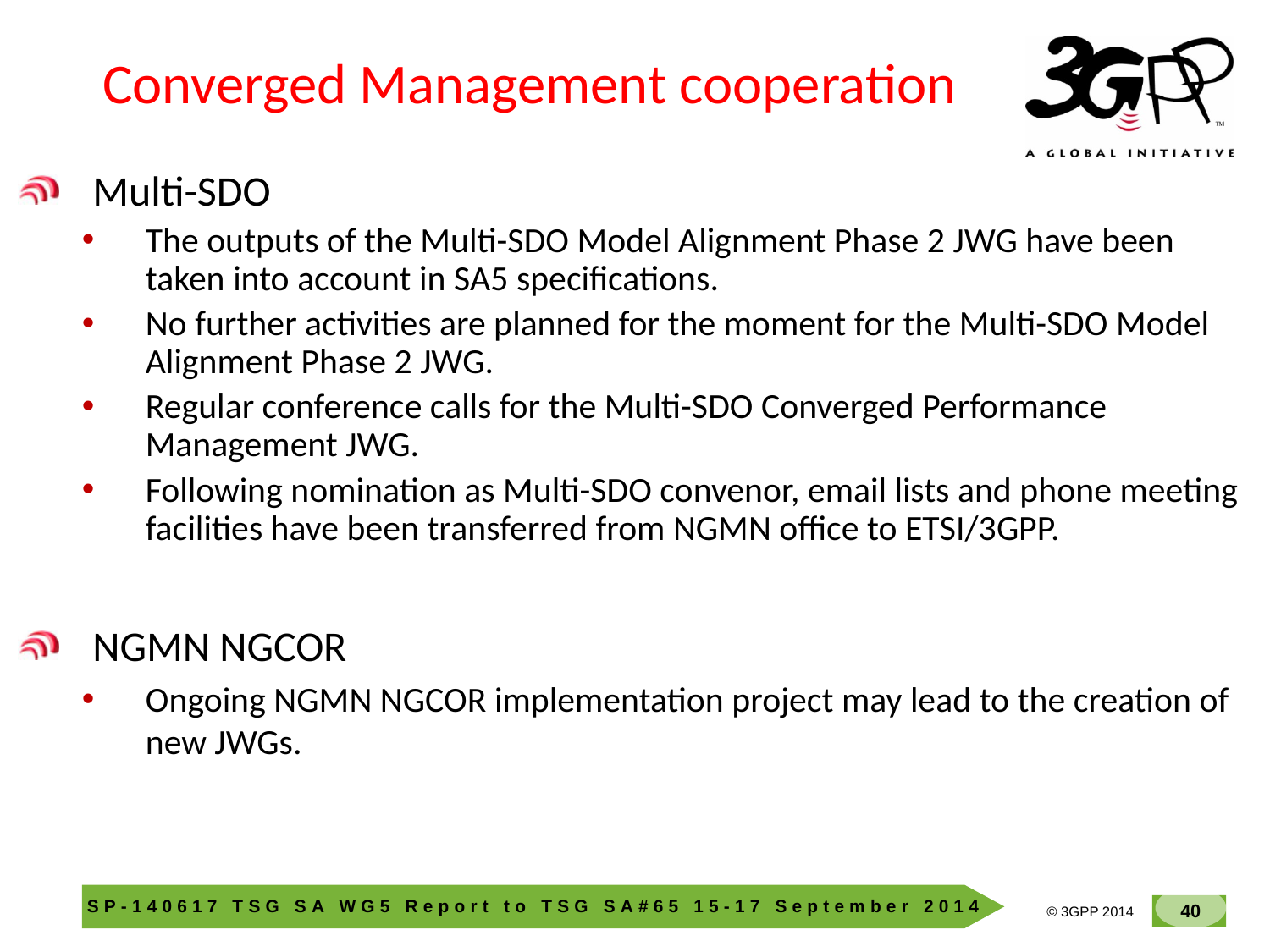

# Converged Management cooperation
Multi-SDO
The outputs of the Multi-SDO Model Alignment Phase 2 JWG have been taken into account in SA5 specifications.
No further activities are planned for the moment for the Multi-SDO Model Alignment Phase 2 JWG.
Regular conference calls for the Multi-SDO Converged Performance Management JWG.
Following nomination as Multi-SDO convenor, email lists and phone meeting facilities have been transferred from NGMN office to ETSI/3GPP.

NGMN NGCOR
Ongoing NGMN NGCOR implementation project may lead to the creation of new JWGs.